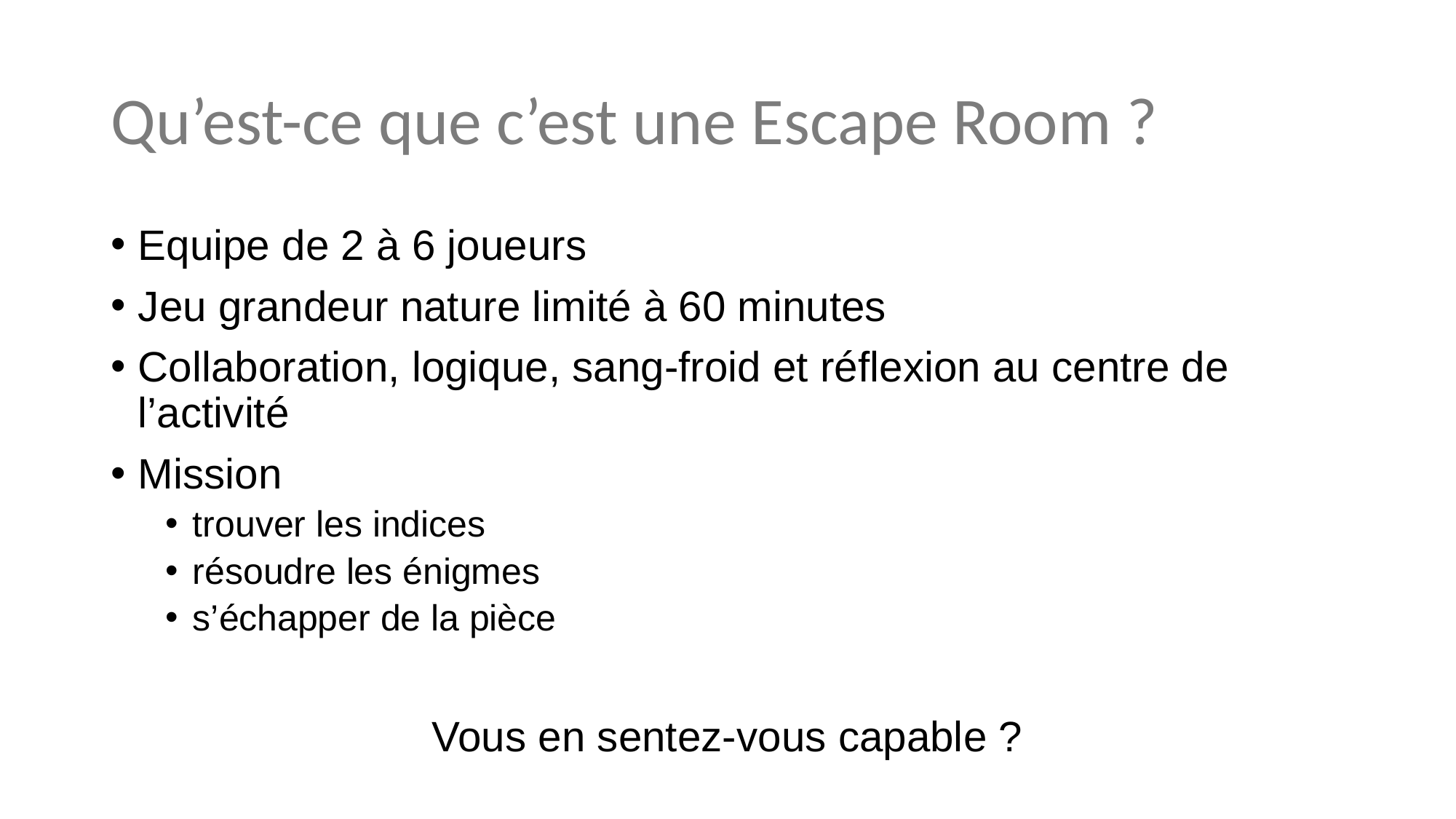

# Qu’est-ce que c’est une Escape Room ?
Equipe de 2 à 6 joueurs
Jeu grandeur nature limité à 60 minutes
Collaboration, logique, sang-froid et réflexion au centre de l’activité
Mission
trouver les indices
résoudre les énigmes
s’échapper de la pièce

Vous en sentez-vous capable ?